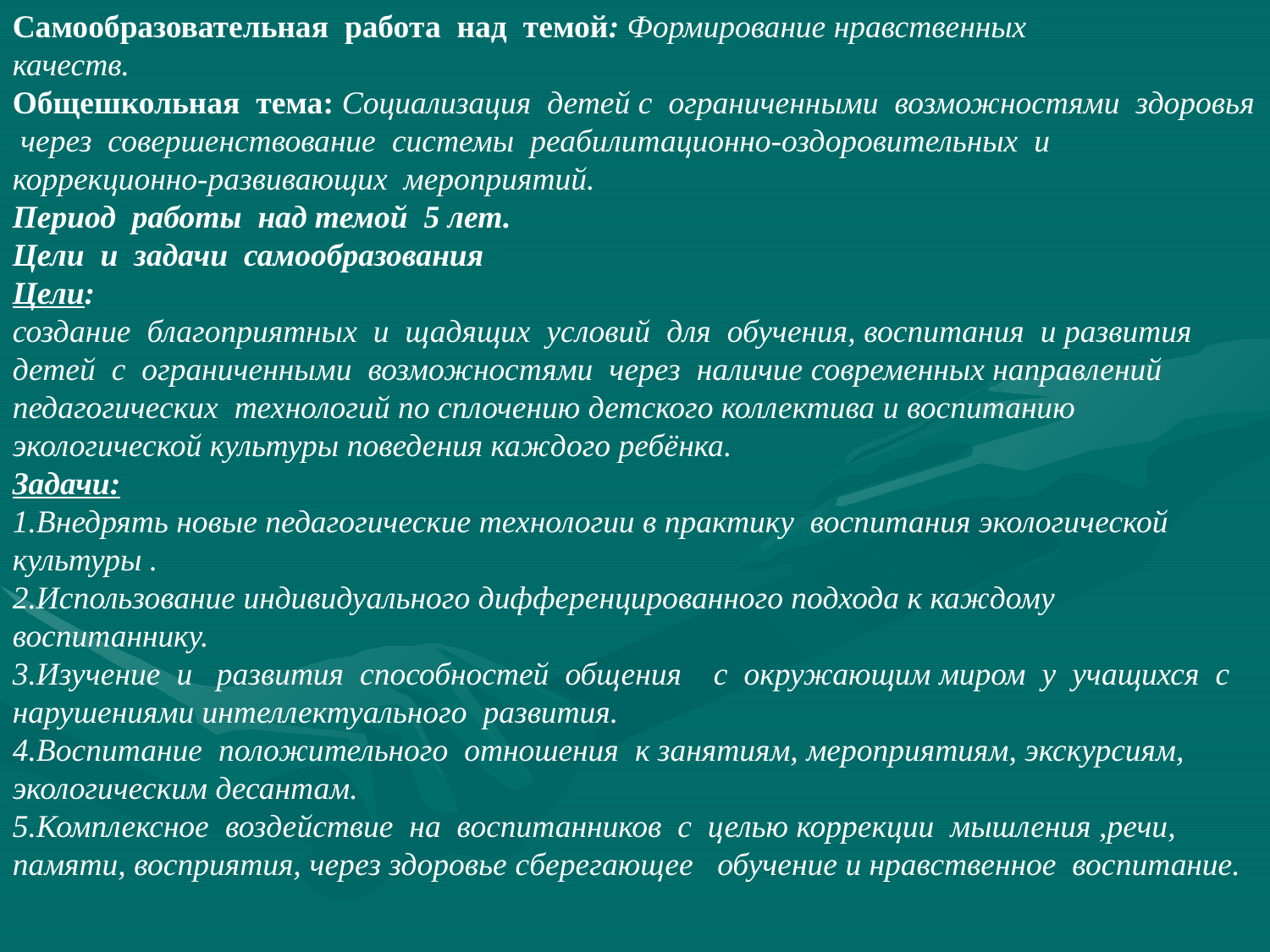

Самообразовательная  работа  над  темой: Формирование нравственных
качеств.
Общешкольная  тема: Социализация  детей с  ограниченными  возможностями  здоровья  через  совершенствование  системы  реабилитационно-оздоровительных  и  коррекционно-развивающих  мероприятий.
Период  работы  над темой  5 лет.
Цели  и  задачи  самообразования
Цели:
создание  благоприятных  и  щадящих  условий  для  обучения, воспитания  и развития  детей  с  ограниченными  возможностями  через  наличие современных направлений педагогических  технологий по сплочению детского коллектива и воспитанию экологической культуры поведения каждого ребёнка.
Задачи:
1.Внедрять новые педагогические технологии в практику  воспитания экологической культуры .
2.Использование индивидуального дифференцированного подхода к каждому воспитаннику.
3.Изучение  и   развития  способностей  общения    с  окружающим миром  у  учащихся  с  нарушениями интеллектуального  развития.
4.Воспитание  положительного  отношения  к занятиям, мероприятиям, экскурсиям, экологическим десантам.
5.Комплексное  воздействие  на  воспитанников  с  целью коррекции  мышления ,речи, памяти, восприятия, через здоровье cберегающее   обучение и нравственное  воспитание.